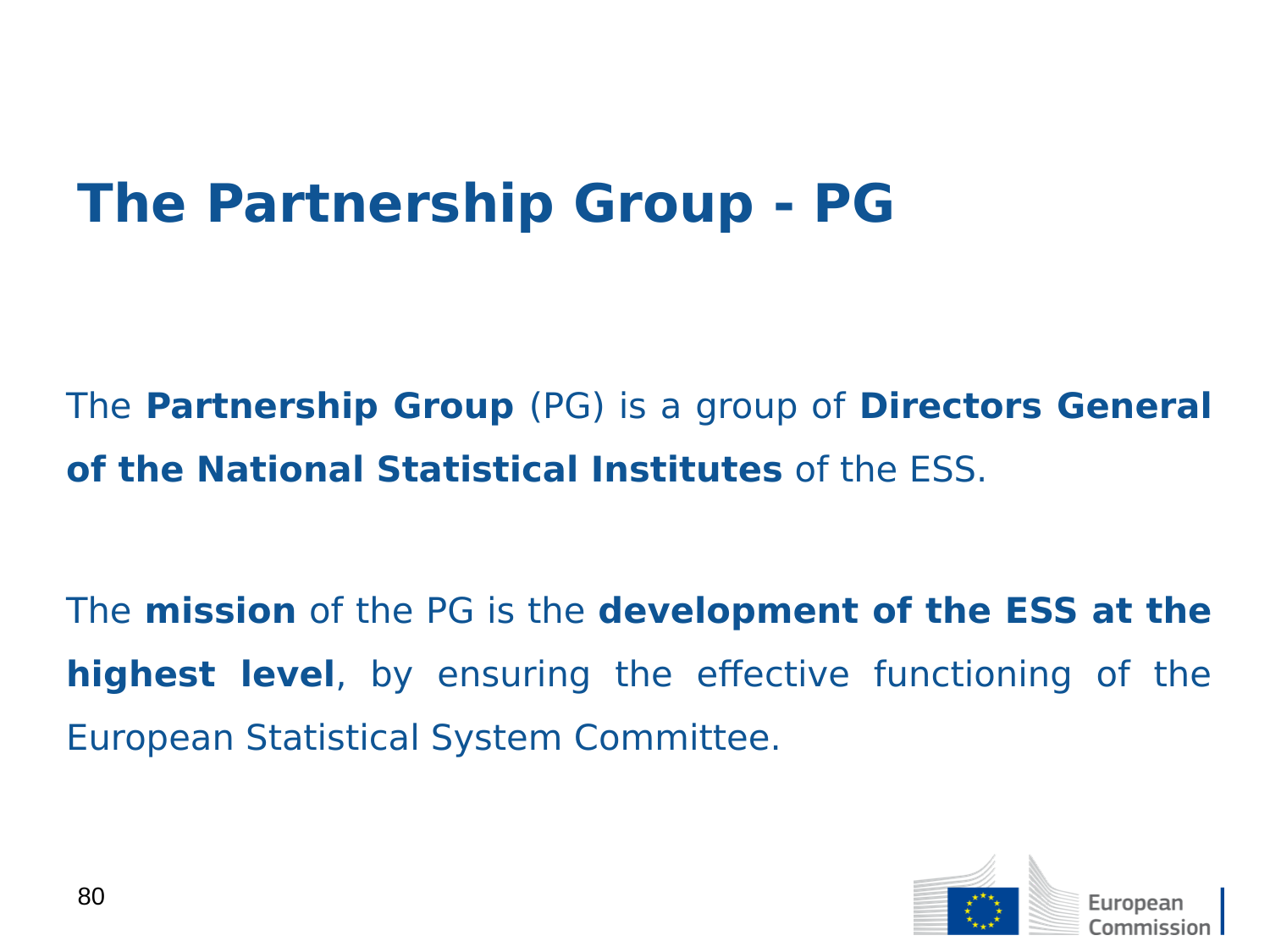

# The Partnership Group - PG
The Partnership Group (PG) is a group of Directors General of the National Statistical Institutes of the ESS.

The mission of the PG is the development of the ESS at the highest level, by ensuring the effective functioning of the European Statistical System Committee.

80